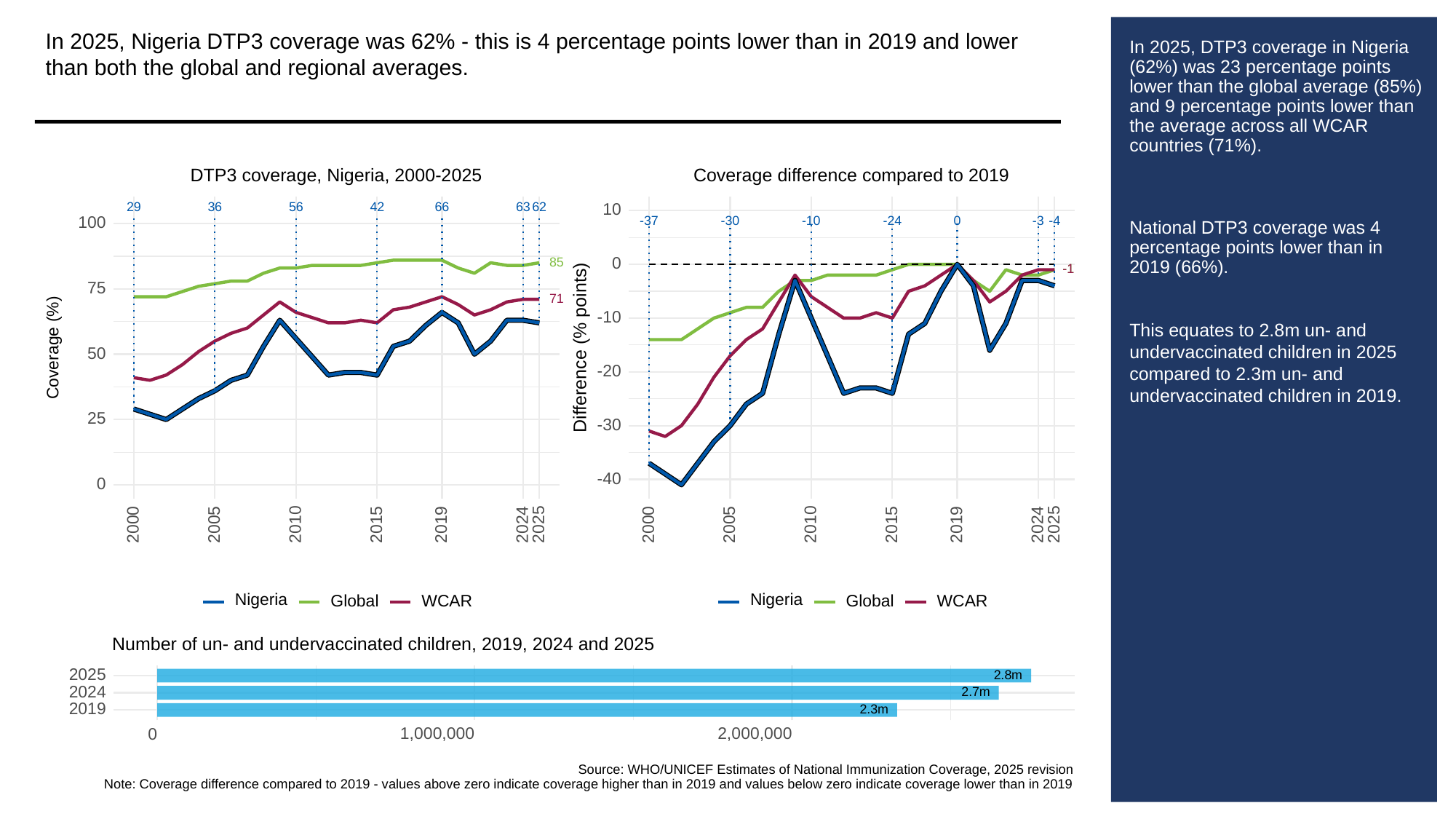

In 2025, Nigeria DTP3 coverage was 62% - this is 4 percentage points lower than in 2019 and lower than both the global and regional averages.
# In 2025, DTP3 coverage in Nigeria (62%) was 23 percentage points lower than the global average (85%) and 9 percentage points lower than the average across all WCAR countries (71%).

National DTP3 coverage was 4 percentage points lower than in 2019 (66%).

This equates to 2.8m un- and undervaccinated children in 2025 compared to 2.3m un- and undervaccinated children in 2019.

Coverage difference compared to 2019
DTP3 coverage, Nigeria, 2000-2025

36
63
29
56
66
62
42
10

-37
-30
-3
-10
0
-24
-4
100

85
0

-1
-1
75

71

-10

Difference (% points)
Coverage (%)

50

-20

25
-30

-40
0

2000
2005
2010
2015
2019
2024
2025
2000
2005
2010
2015
2019
2024
2025
Nigeria
Nigeria
Global
WCAR
Global
WCAR

Number of un- and undervaccinated children, 2019, 2024 and 2025

2025
2.8m

2024
2.7m

2019
2.3m

1,000,000
2,000,000
0
Source: WHO/UNICEF Estimates of National Immunization Coverage, 2025 revision
Note: Coverage difference compared to 2019 - values above zero indicate coverage higher than in 2019 and values below zero indicate coverage lower than in 2019